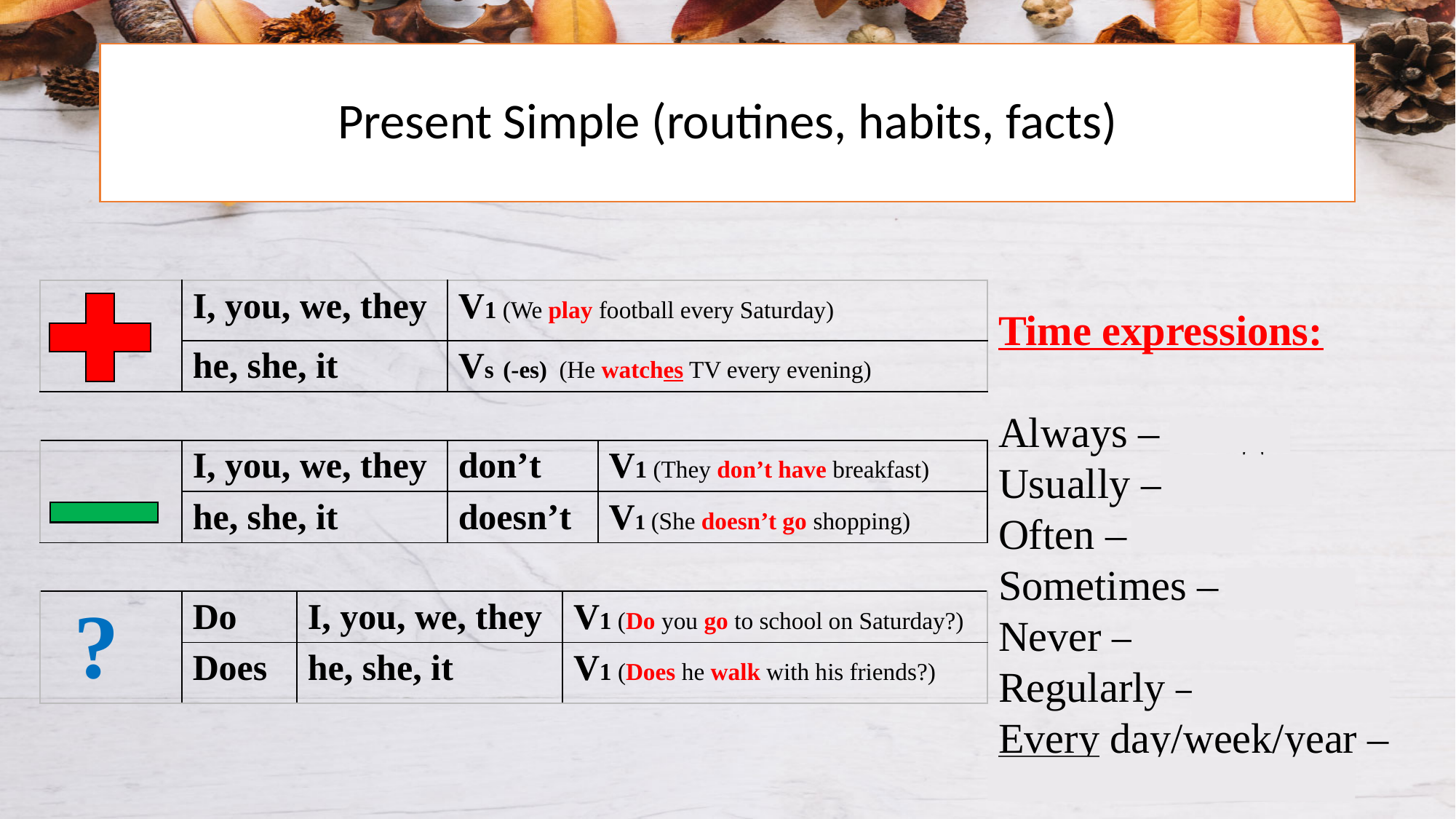

# Present Simple (routines, habits, facts)

|  | I, you, we, they |  | V1 (We play football every Saturday) |  |  |
| --- | --- | --- | --- | --- | --- |
|  | he, she, it |  | Vs (-es) (He watches TV every evening) |  |  |
|  |  |  |  |  |  |
|  | I, you, we, they |  | don’t |  | V1 (They don’t have breakfast) |
|  | he, she, it |  | doesn’t |  | V1 (She doesn’t go shopping) |
|  |  |  |  |  |  |
| ? | Do | I, you, we, they |  | V1 (Do you go to school on Saturday?) |  |
|  | Does | he, she, it |  | V1 (Does he walk with his friends?) |  |
Time expressions:

Always – всегда
Usually – обычно
Often – часто
Sometimes – иногда
Never – никогда
Regularly – регулярно
Every day/week/year – каждый день/неделю/год